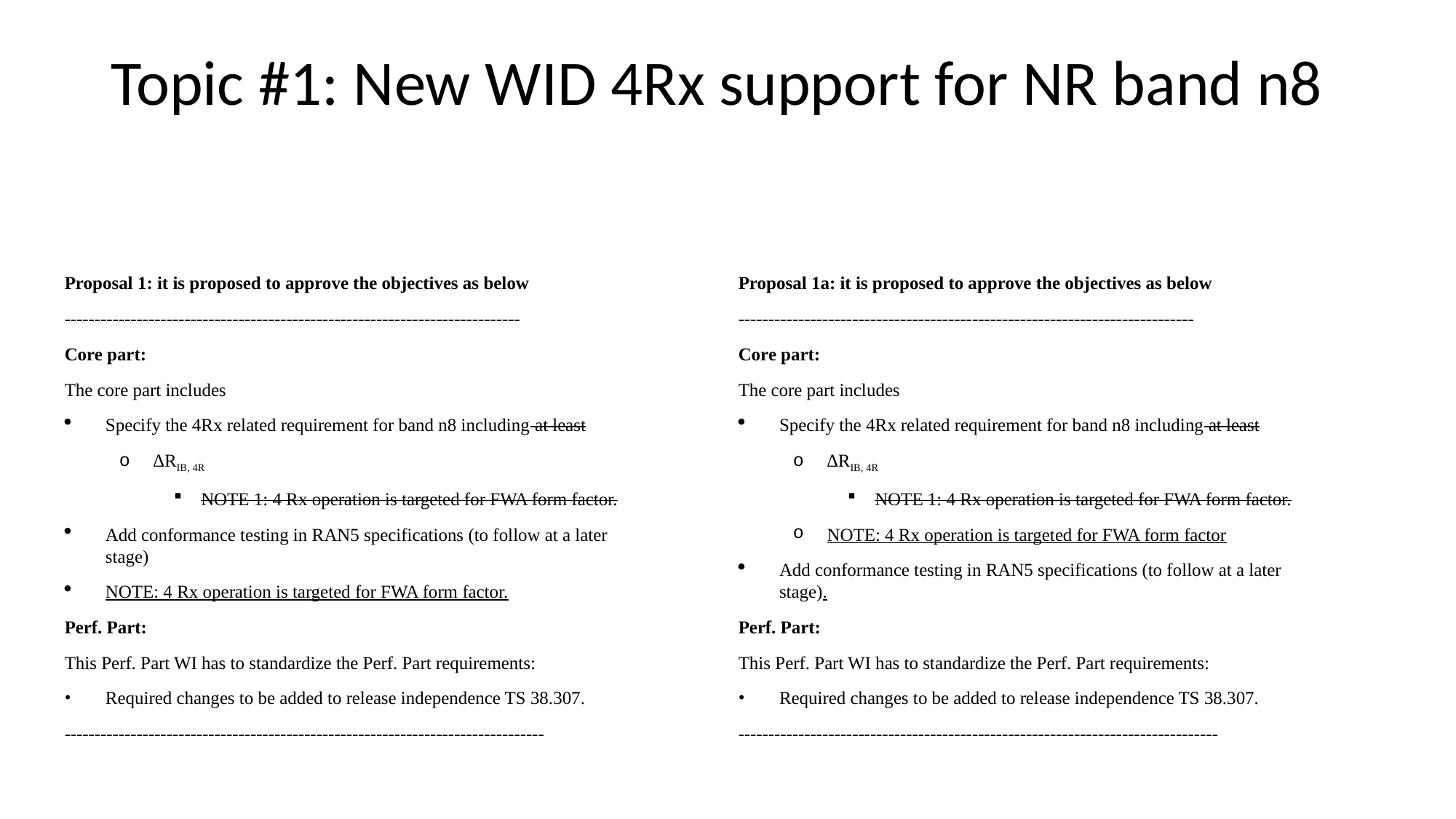

# Topic #1: New WID 4Rx support for NR band n8
Proposal 1a: it is proposed to approve the objectives as below
----------------------------------------------------------------------------
Core part:
The core part includes
Specify the 4Rx related requirement for band n8 including at least
∆RIB, 4R
NOTE 1: 4 Rx operation is targeted for FWA form factor.
NOTE: 4 Rx operation is targeted for FWA form factor
Add conformance testing in RAN5 specifications (to follow at a later stage).
Perf. Part:
This Perf. Part WI has to standardize the Perf. Part requirements:
Required changes to be added to release independence TS 38.307.
--------------------------------------------------------------------------------
Proposal 1: it is proposed to approve the objectives as below
----------------------------------------------------------------------------
Core part:
The core part includes
Specify the 4Rx related requirement for band n8 including at least
∆RIB, 4R
NOTE 1: 4 Rx operation is targeted for FWA form factor.
Add conformance testing in RAN5 specifications (to follow at a later stage)
NOTE: 4 Rx operation is targeted for FWA form factor.
Perf. Part:
This Perf. Part WI has to standardize the Perf. Part requirements:
Required changes to be added to release independence TS 38.307.
--------------------------------------------------------------------------------